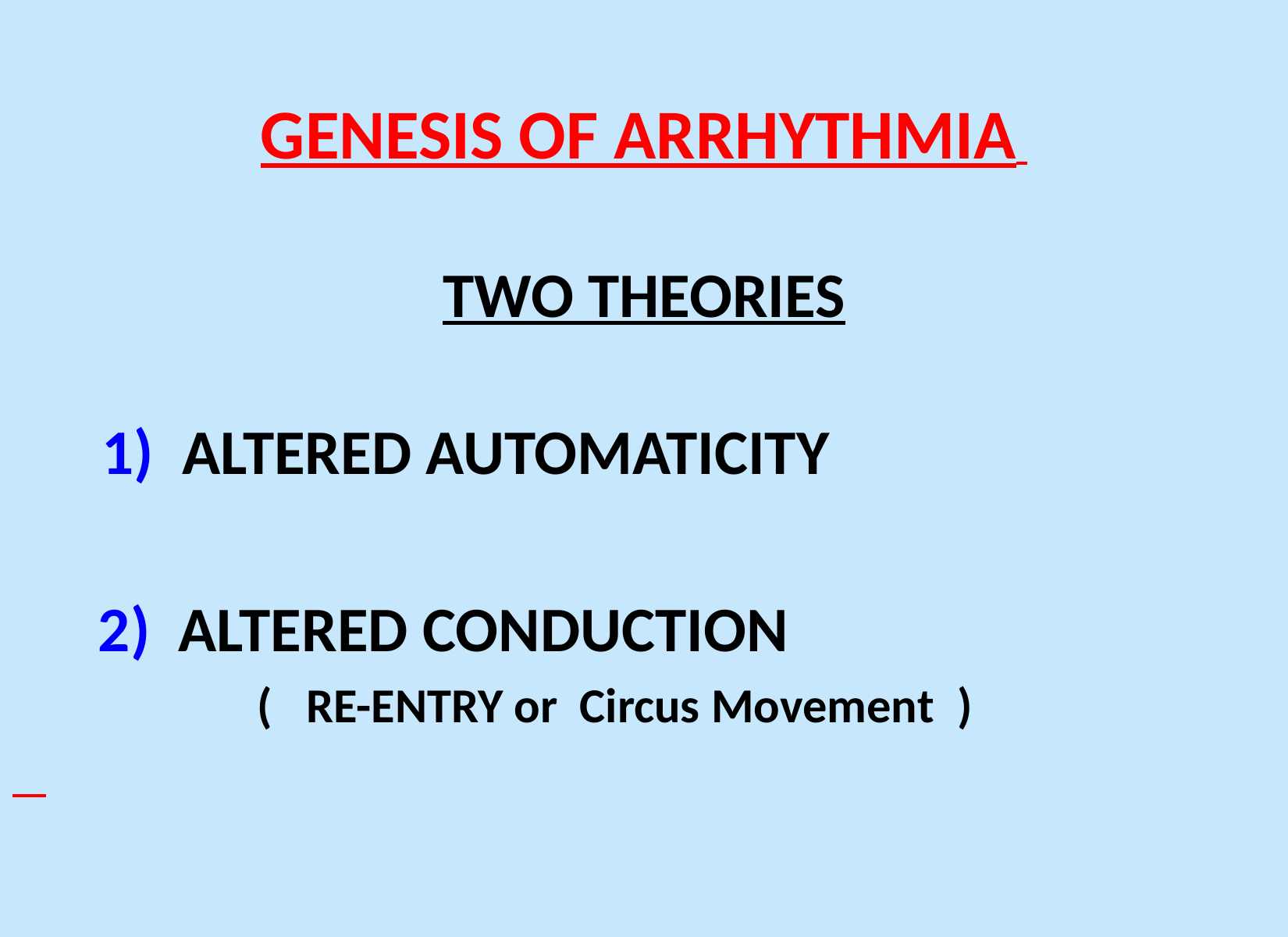

GENESIS OF ARRHYTHMIA

TWO THEORIES

        1)  ALTERED AUTOMATICITY

      2)  ALTERED CONDUCTION
                      (   RE-ENTRY or  Circus Movement  )